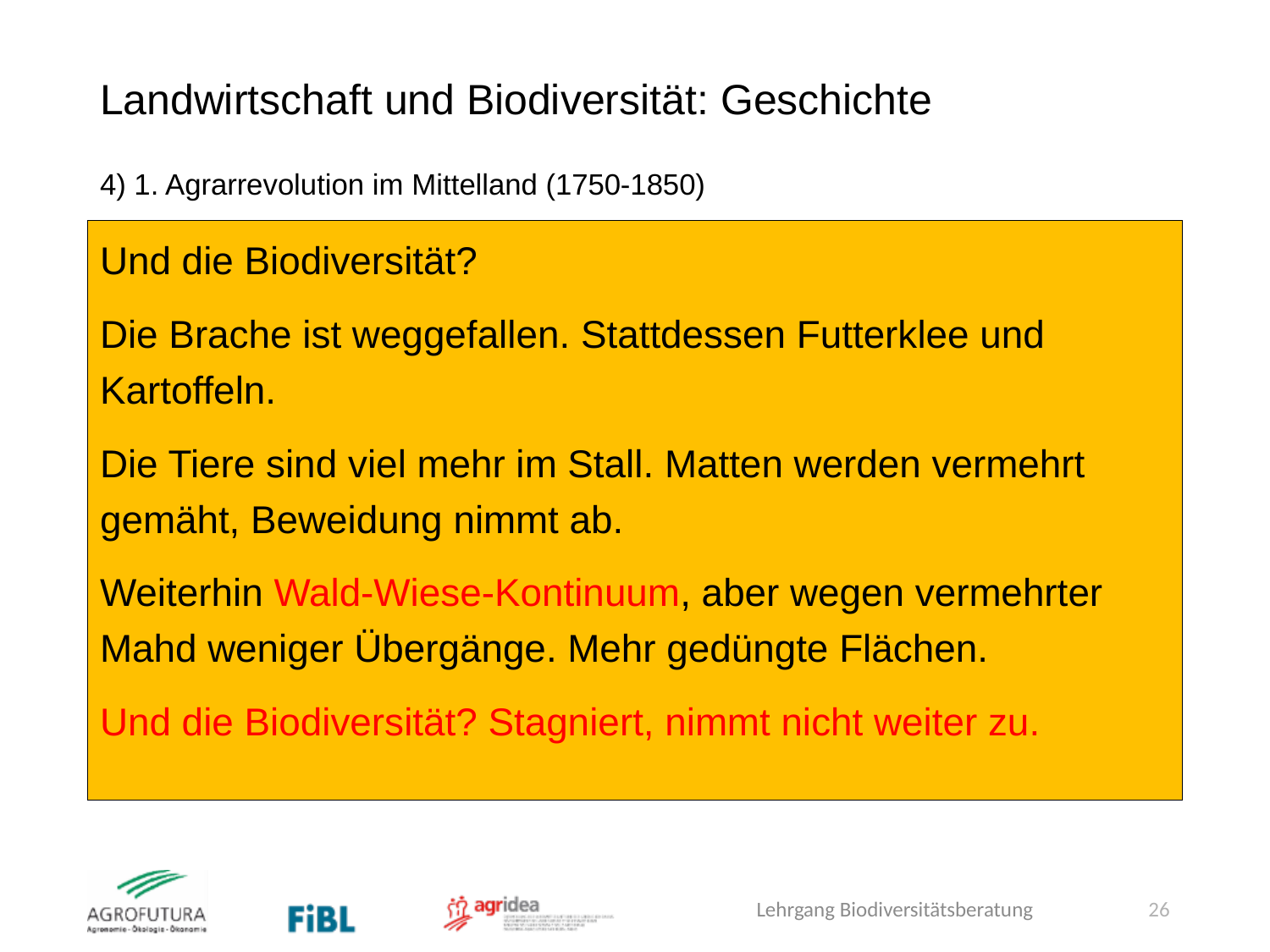

# Landwirtschaft und Biodiversität: Geschichte
4) 1. Agrarrevolution im Mittelland (1750-1850)
Neue Kulturen: Kartoffel und Futterklee. ->Brache unnötig. ->Mehr Ackerland. ->Mehr und besseres Futter für Tiere.
Neu Sommerstallhaltung. -> Endlich viel mehr Hofdünger! ->Ertragssteigerung beim Getreide. ->Auch Mist für Matten (Aufkommen der Fromentalwiesen). Neuer Hauptfokus: Möglichst viele Tiere. Damit möglichst viel Mist für Getreide!
Da Tiere im Stall: Zelg und Allmende werden aufgeteilt. ->Neu Privatbesitz (Aufhebung der Feudallasten!).
Neu Talkäsereien: Milch haltbar machen. Neu: Schweine.
Immer noch Selbstversorgung. Keine Importe. Keine Läden.
Aber immer noch Hungersnöte: 1816 Jahr ohne Sommer, ca.1850 Krautfäule zerstört Kartoffelernte.

Und die Biodiversität?
Die Brache ist weggefallen. Stattdessen Futterklee und Kartoffeln.
Die Tiere sind viel mehr im Stall. Matten werden vermehrt gemäht, Beweidung nimmt ab.
Weiterhin Wald-Wiese-Kontinuum, aber wegen vermehrter Mahd weniger Übergänge. Mehr gedüngte Flächen.
Und die Biodiversität? Stagniert, nimmt nicht weiter zu.

Lehrgang Biodiversitätsberatung
26